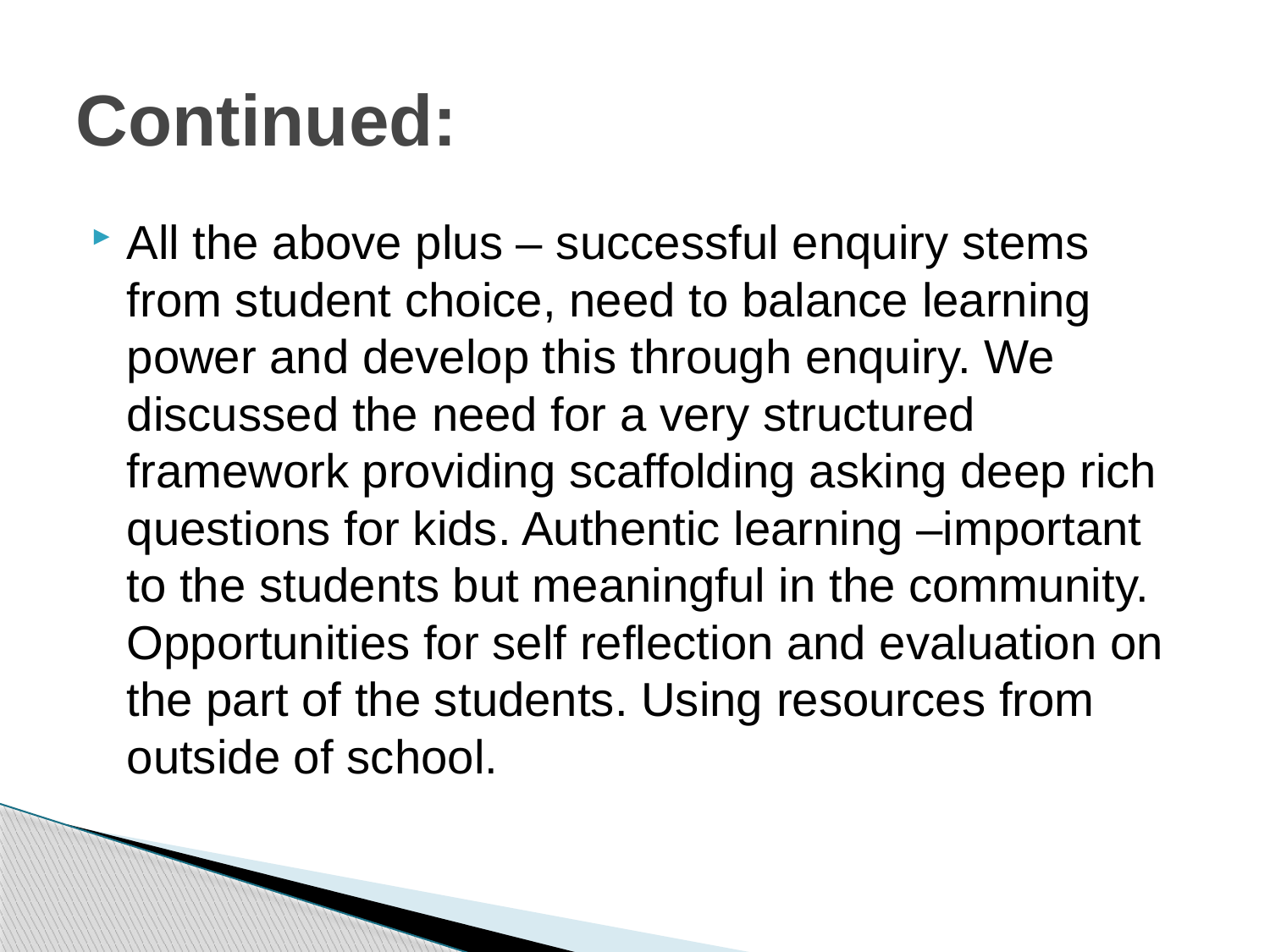

# Continued:
All the above plus – successful enquiry stems from student choice, need to balance learning power and develop this through enquiry. We discussed the need for a very structured framework providing scaffolding asking deep rich questions for kids. Authentic learning –important to the students but meaningful in the community. Opportunities for self reflection and evaluation on the part of the students. Using resources from outside of school.